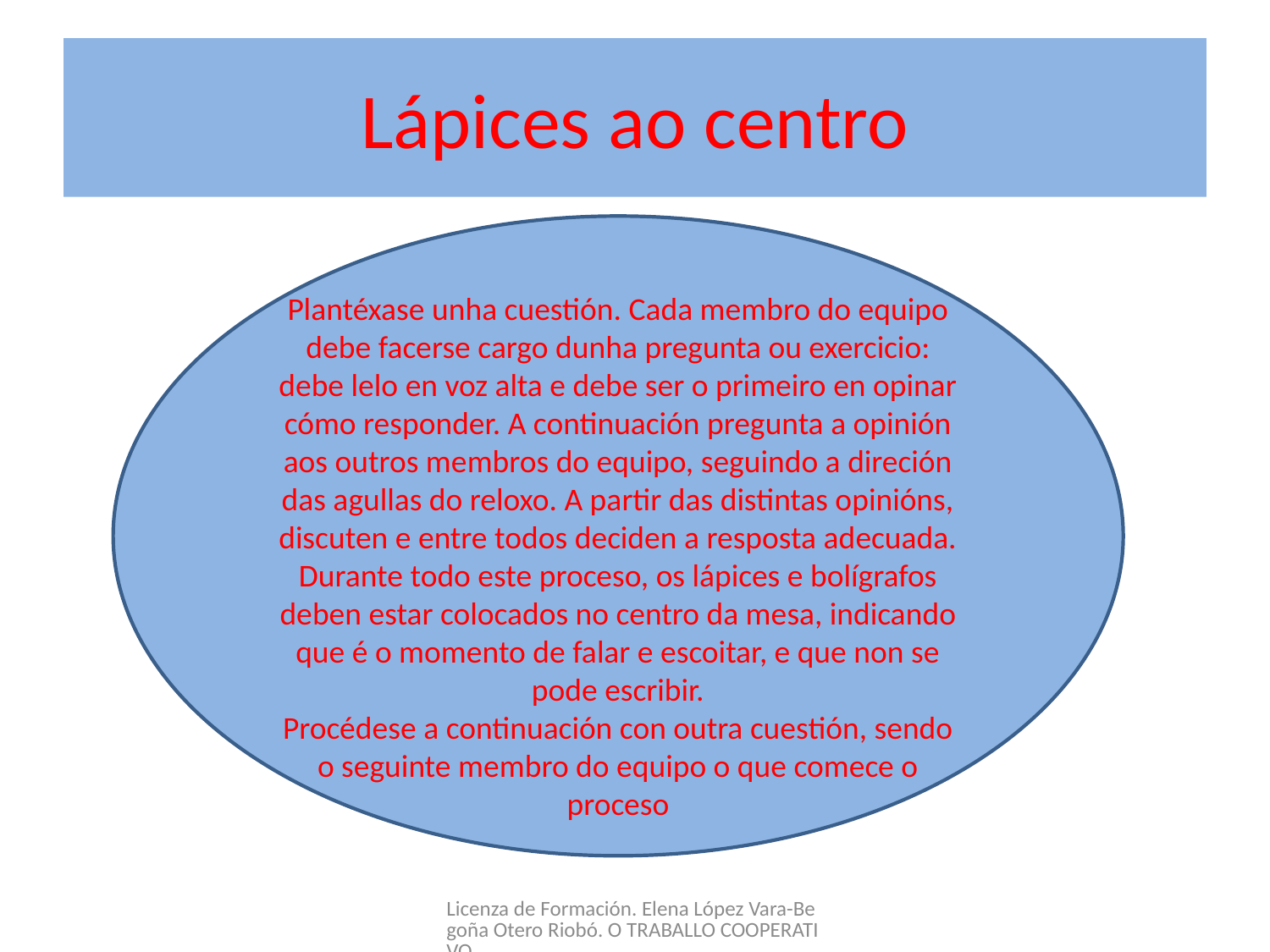

# Lápices ao centro

Plantéxase unha cuestión. Cada membro do equipo debe facerse cargo dunha pregunta ou exercicio: debe lelo en voz alta e debe ser o primeiro en opinar cómo responder. A continuación pregunta a opinión aos outros membros do equipo, seguindo a direción das agullas do reloxo. A partir das distintas opinións, discuten e entre todos deciden a resposta adecuada.
Durante todo este proceso, os lápices e bolígrafos deben estar colocados no centro da mesa, indicando que é o momento de falar e escoitar, e que non se pode escribir.
Procédese a continuación con outra cuestión, sendo o seguinte membro do equipo o que comece o proceso

Licenza de Formación. Elena López Vara-Begoña Otero Riobó. O TRABALLO COOPERATIVO